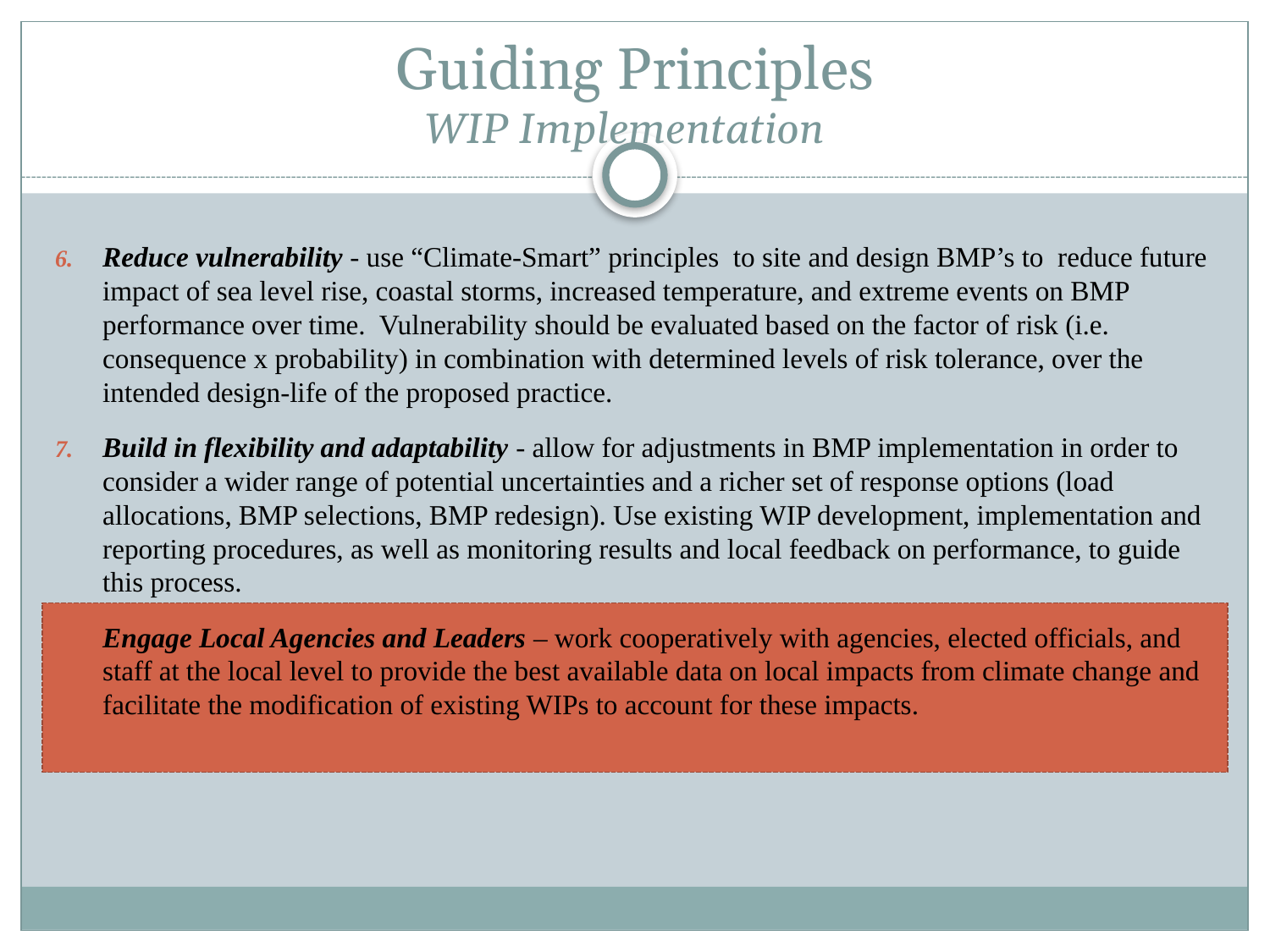

# Guiding Principles WIP Implementation
Reduce vulnerability - use “Climate-Smart” principles  to site and design BMP’s to  reduce future impact of sea level rise, coastal storms, increased temperature, and extreme events on BMP performance over time.  Vulnerability should be evaluated based on the factor of risk (i.e. consequence x probability) in combination with determined levels of risk tolerance, over the intended design-life of the proposed practice.
Build in flexibility and adaptability - allow for adjustments in BMP implementation in order to consider a wider range of potential uncertainties and a richer set of response options (load allocations, BMP selections, BMP redesign). Use existing WIP development, implementation and reporting procedures, as well as monitoring results and local feedback on performance, to guide this process.
Engage Local Agencies and Leaders – work cooperatively with agencies, elected officials, and staff at the local level to provide the best available data on local impacts from climate change and facilitate the modification of existing WIPs to account for these impacts.